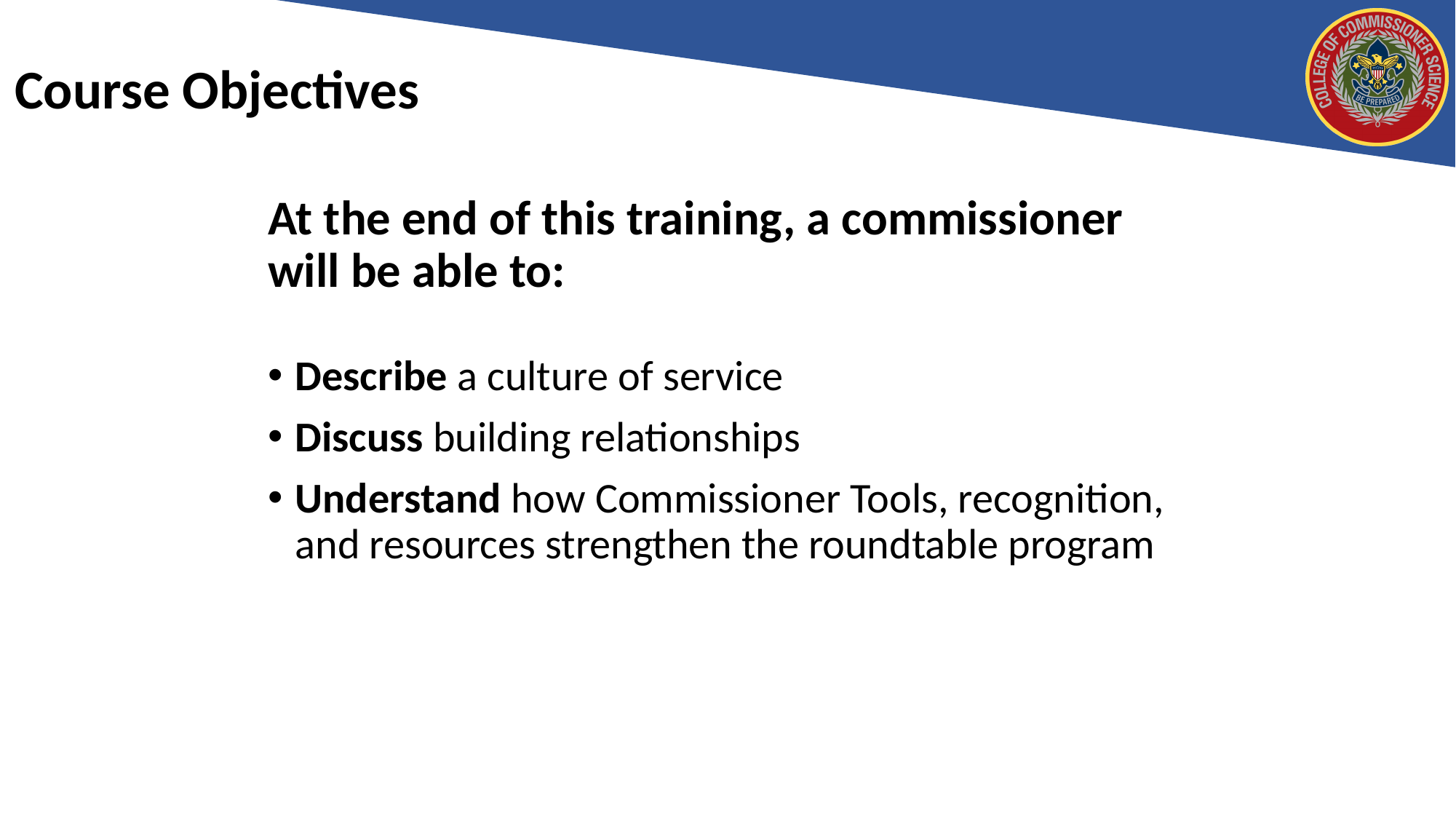

# Course Objectives
At the end of this training, a commissioner will be able to:

Describe a culture of service
Discuss building relationships
Understand how Commissioner Tools, recognition, and resources strengthen the roundtable program